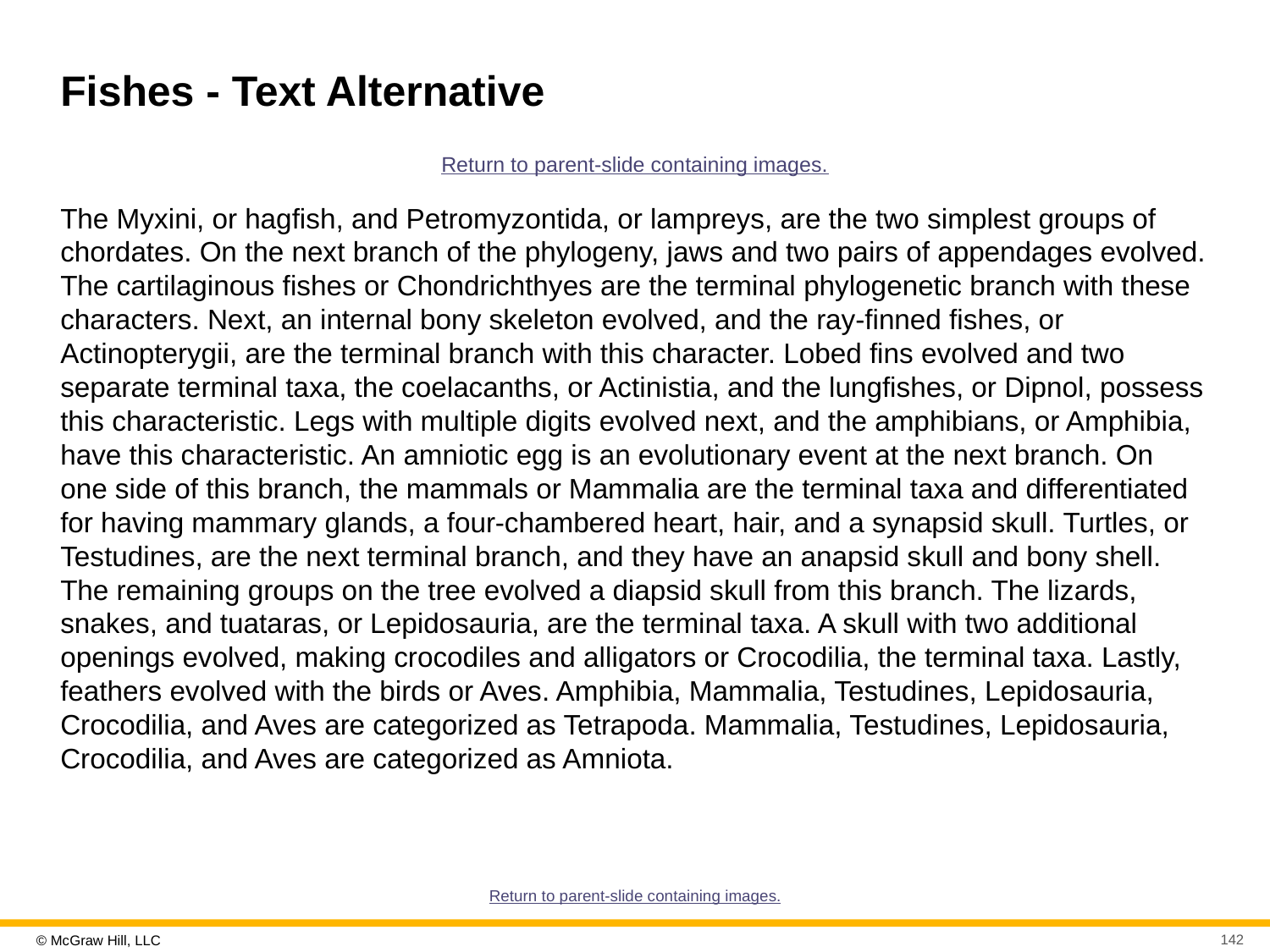

# Fishes - Text Alternative
Return to parent-slide containing images.
The Myxini, or hagfish, and Petromyzontida, or lampreys, are the two simplest groups of chordates. On the next branch of the phylogeny, jaws and two pairs of appendages evolved. The cartilaginous fishes or Chondrichthyes are the terminal phylogenetic branch with these characters. Next, an internal bony skeleton evolved, and the ray-finned fishes, or Actinopterygii, are the terminal branch with this character. Lobed fins evolved and two separate terminal taxa, the coelacanths, or Actinistia, and the lungfishes, or Dipnol, possess this characteristic. Legs with multiple digits evolved next, and the amphibians, or Amphibia, have this characteristic. An amniotic egg is an evolutionary event at the next branch. On one side of this branch, the mammals or Mammalia are the terminal taxa and differentiated for having mammary glands, a four-chambered heart, hair, and a synapsid skull. Turtles, or Testudines, are the next terminal branch, and they have an anapsid skull and bony shell. The remaining groups on the tree evolved a diapsid skull from this branch. The lizards, snakes, and tuataras, or Lepidosauria, are the terminal taxa. A skull with two additional openings evolved, making crocodiles and alligators or Crocodilia, the terminal taxa. Lastly, feathers evolved with the birds or Aves. Amphibia, Mammalia, Testudines, Lepidosauria, Crocodilia, and Aves are categorized as Tetrapoda. Mammalia, Testudines, Lepidosauria, Crocodilia, and Aves are categorized as Amniota.
Return to parent-slide containing images.
142